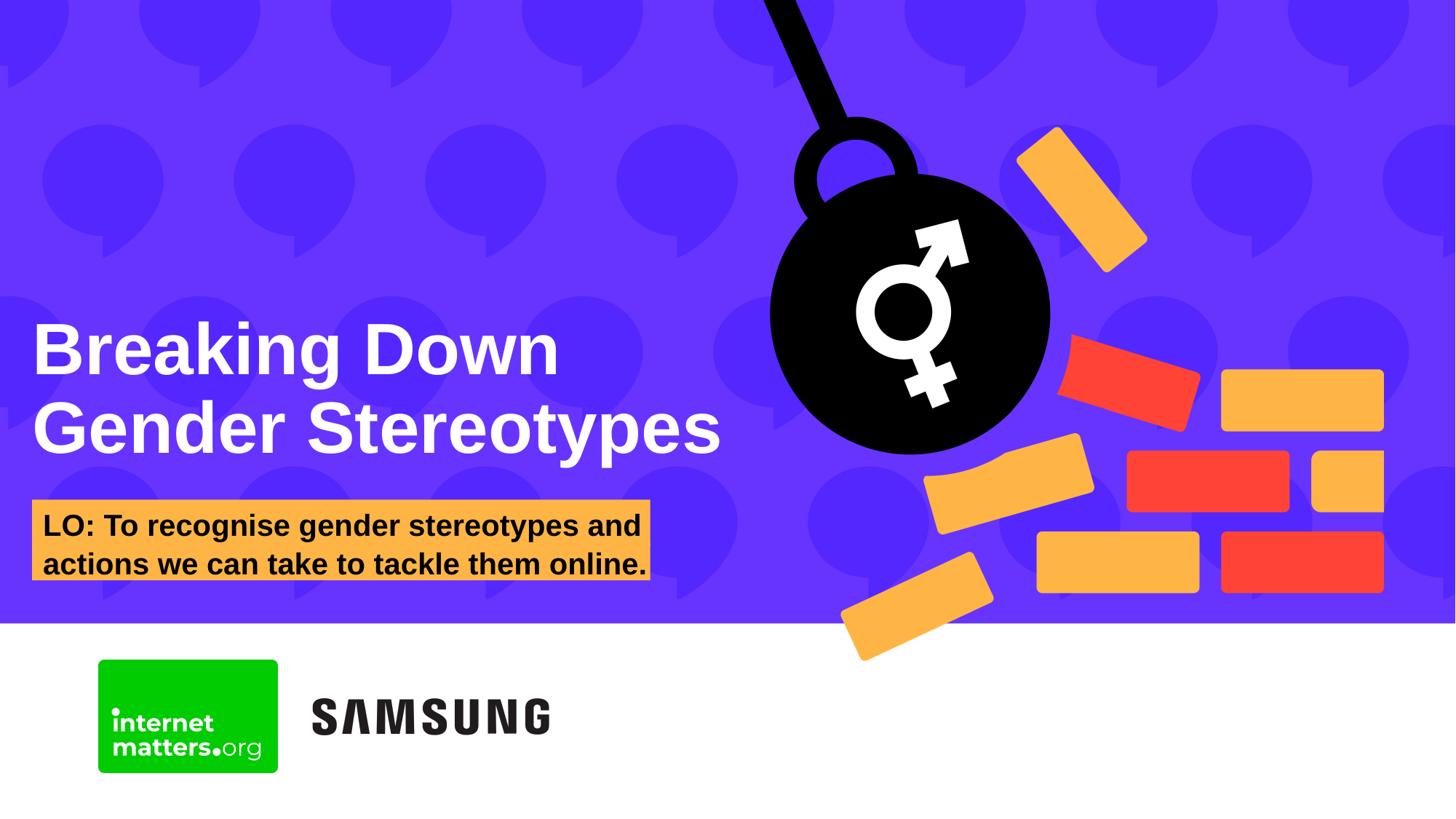

Breaking Down
Gender Stereotypes
LO: To recognise gender stereotypes and actions we can take to tackle them online.